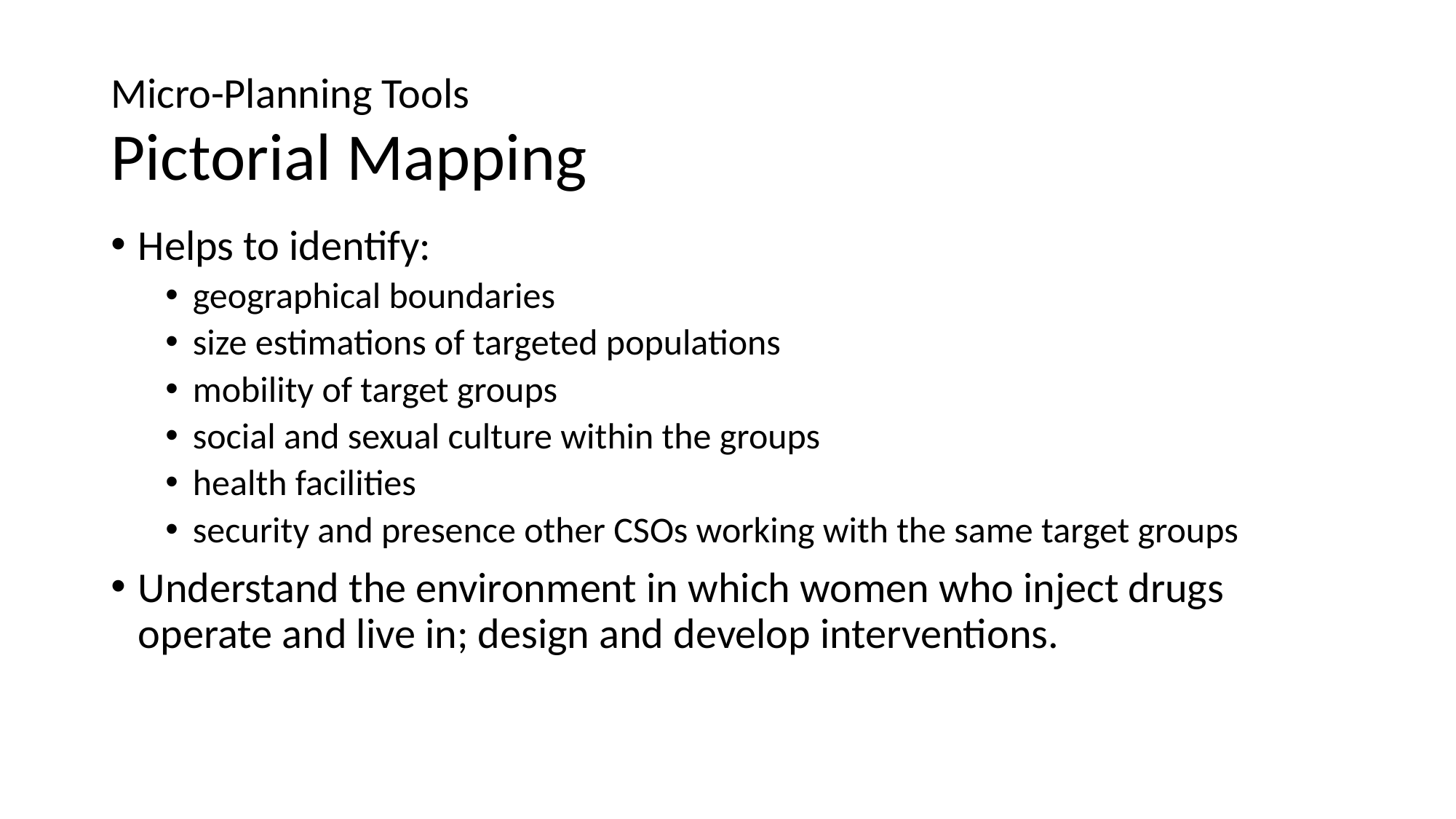

# Micro-Planning Tools Pictorial Mapping
Helps to identify:
geographical boundaries
size estimations of targeted populations
mobility of target groups
social and sexual culture within the groups
health facilities
security and presence other CSOs working with the same target groups
Understand the environment in which women who inject drugs operate and live in; design and develop interventions.